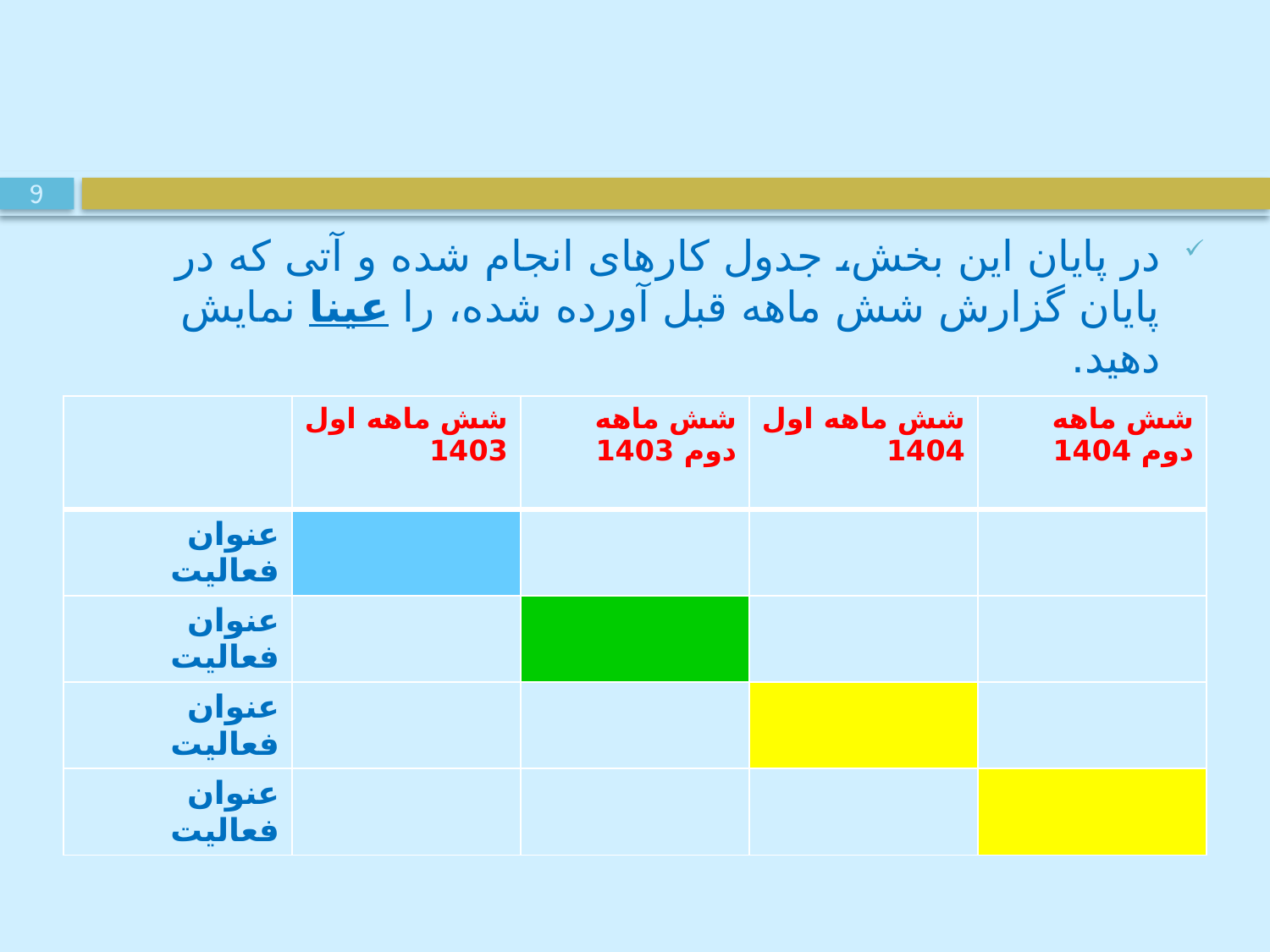

#
9
در پایان این بخش، جدول کارهای انجام شده و آتی که در پایان گزارش شش ماهه قبل آورده شده، را عینا نمایش دهید.
|  | شش ماهه اول 1403 | شش ماهه دوم 1403 | شش ماهه اول 1404 | شش ماهه دوم 1404 |
| --- | --- | --- | --- | --- |
| عنوان فعالیت |  |  |  |  |
| عنوان فعالیت |  |  |  |  |
| عنوان فعالیت |  |  |  |  |
| عنوان فعالیت |  |  |  |  |